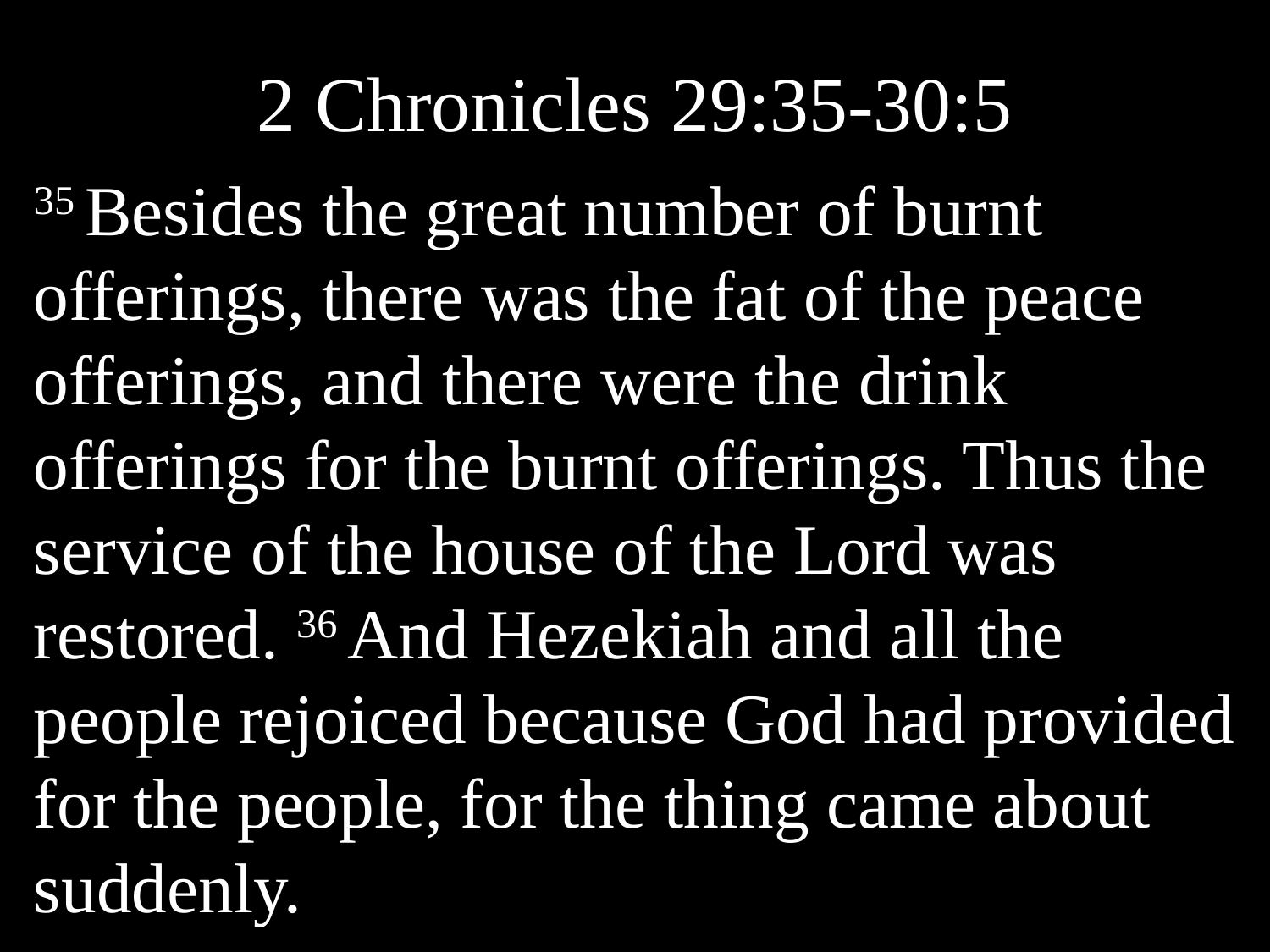

# 2 Chronicles 29:35-30:5
35 Besides the great number of burnt offerings, there was the fat of the peace offerings, and there were the drink offerings for the burnt offerings. Thus the service of the house of the Lord was restored. 36 And Hezekiah and all the people rejoiced because God had provided for the people, for the thing came about suddenly.